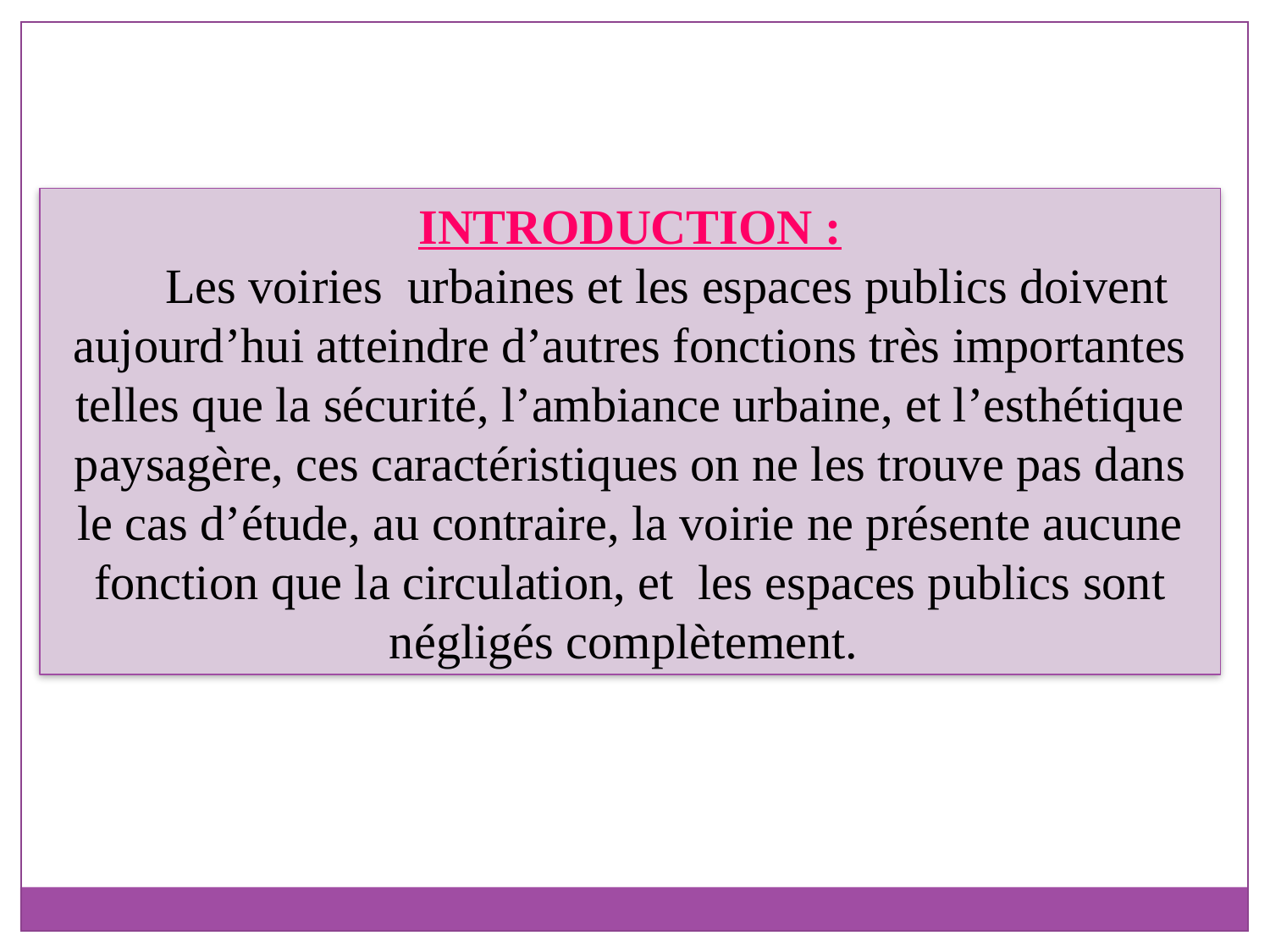

INTRODUCTION :
      Les voiries  urbaines et les espaces publics doivent aujourd’hui atteindre d’autres fonctions très importantes telles que la sécurité, l’ambiance urbaine, et l’esthétique paysagère, ces caractéristiques on ne les trouve pas dans le cas d’étude, au contraire, la voirie ne présente aucune fonction que la circulation, et  les espaces publics sont négligés complètement.